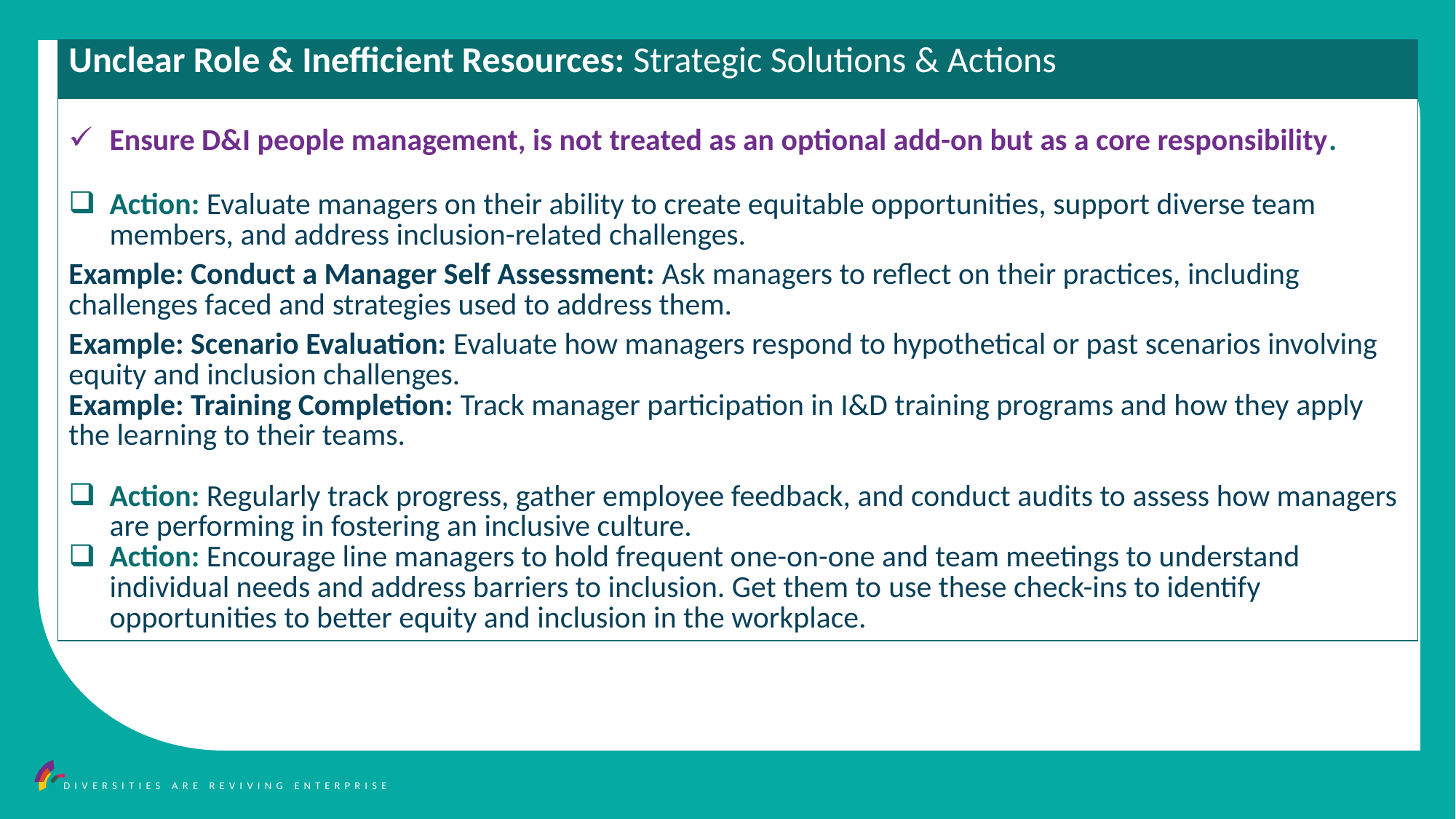

| Unclear Role & Inefficient Resources: Strategic Solutions & Actions |
| --- |
| Ensure D&I people management, is not treated as an optional add-on but as a core responsibility. Action: Evaluate managers on their ability to create equitable opportunities, support diverse team members, and address inclusion-related challenges. Example: Conduct a Manager Self Assessment: Ask managers to reflect on their practices, including challenges faced and strategies used to address them. Example: Scenario Evaluation: Evaluate how managers respond to hypothetical or past scenarios involving equity and inclusion challenges. Example: Training Completion: Track manager participation in I&D training programs and how they apply the learning to their teams. Action: Regularly track progress, gather employee feedback, and conduct audits to assess how managers are performing in fostering an inclusive culture. Action: Encourage line managers to hold frequent one-on-one and team meetings to understand individual needs and address barriers to inclusion. Get them to use these check-ins to identify opportunities to better equity and inclusion in the workplace. |